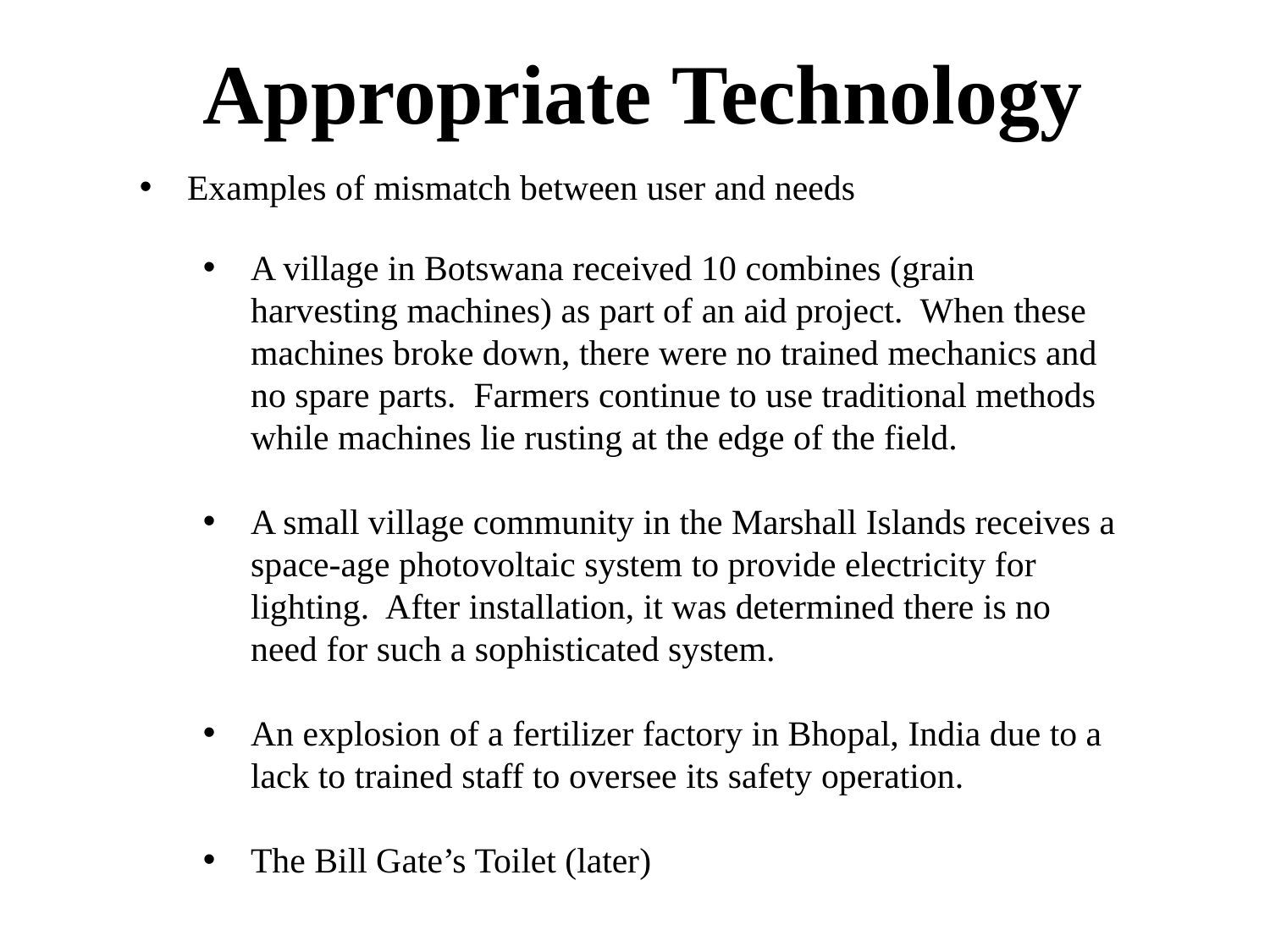

# Appropriate Technology
Examples of mismatch between user and needs

A village in Botswana received 10 combines (grain harvesting machines) as part of an aid project.  When these machines broke down, there were no trained mechanics and no spare parts.  Farmers continue to use traditional methods while machines lie rusting at the edge of the field.

A small village community in the Marshall Islands receives a space-age photovoltaic system to provide electricity for lighting.  After installation, it was determined there is no need for such a sophisticated system.

An explosion of a fertilizer factory in Bhopal, India due to a lack to trained staff to oversee its safety operation.

The Bill Gate’s Toilet (later)